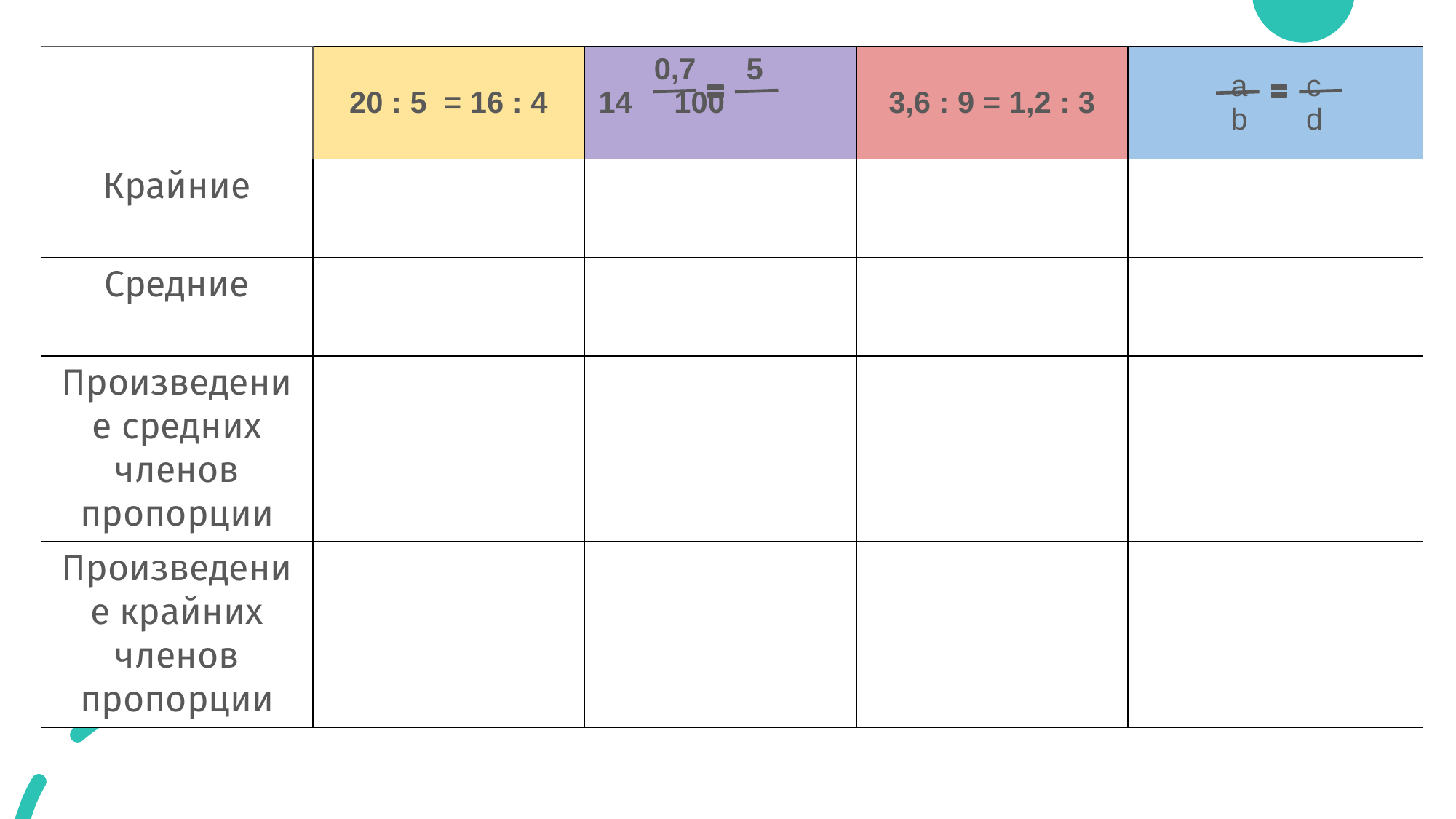

|  | 20 : 5  = 16 : 4 | 0,7 5 14 100 | 3,6 : 9 = 1,2 : 3 | a c b d |
| --- | --- | --- | --- | --- |
| Крайние |  |  |  |  |
| Средние |  |  |  |  |
| Произведение средних членов пропорции |  |  |  |  |
| Произведение крайних членов пропорции |  |  |  |  |